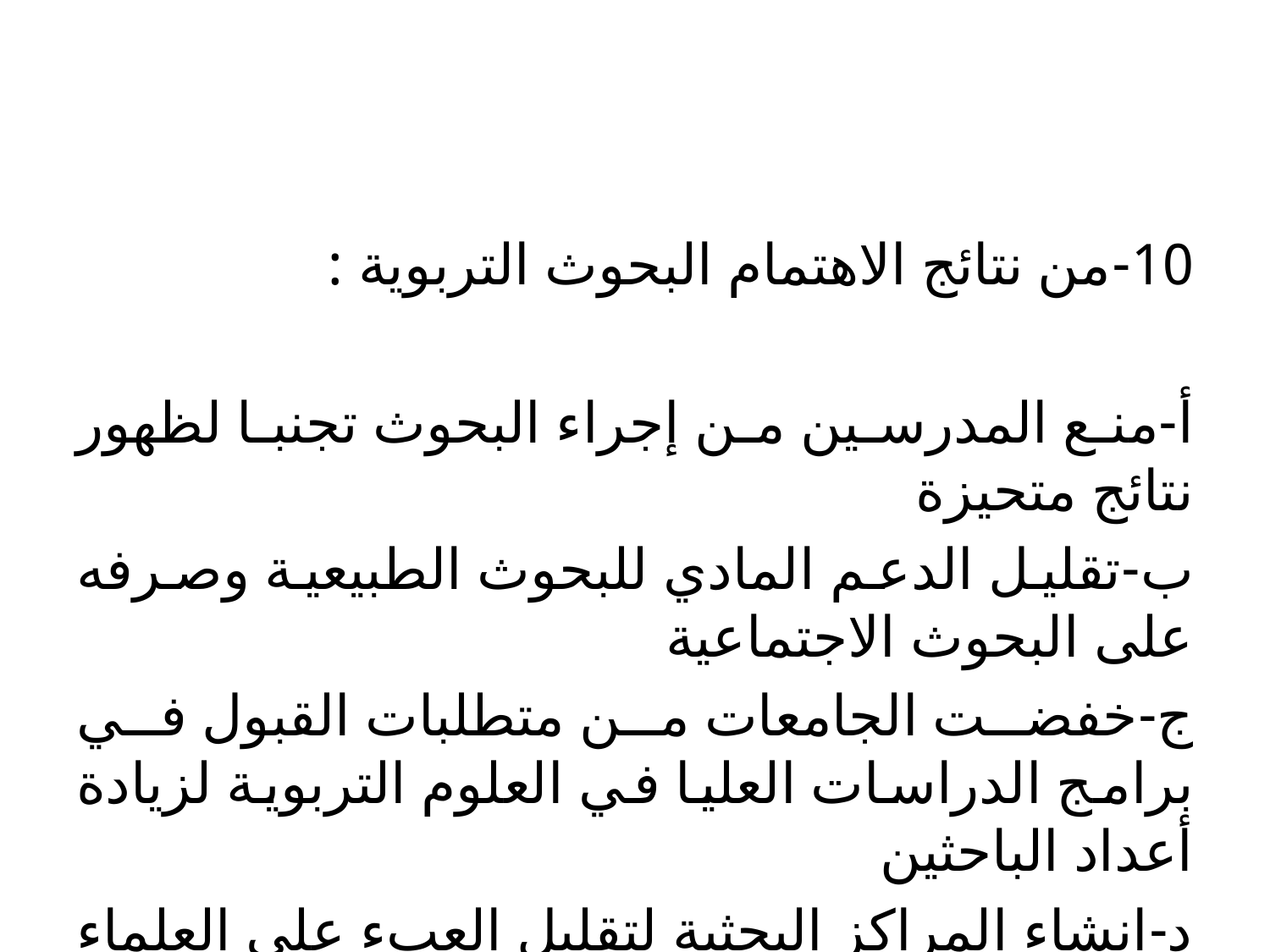

#
10-من نتائج الاهتمام البحوث التربوية :

أ-منع المدرسين من إجراء البحوث تجنبا لظهور نتائج متحيزة
ب-تقليل الدعم المادي للبحوث الطبيعية وصرفه على البحوث الاجتماعية
ج-خفضت الجامعات من متطلبات القبول في برامج الدراسات العليا في العلوم التربوية لزيادة أعداد الباحثين
د-إنشاء المراكز البحثية لتقليل العبء على العلماء